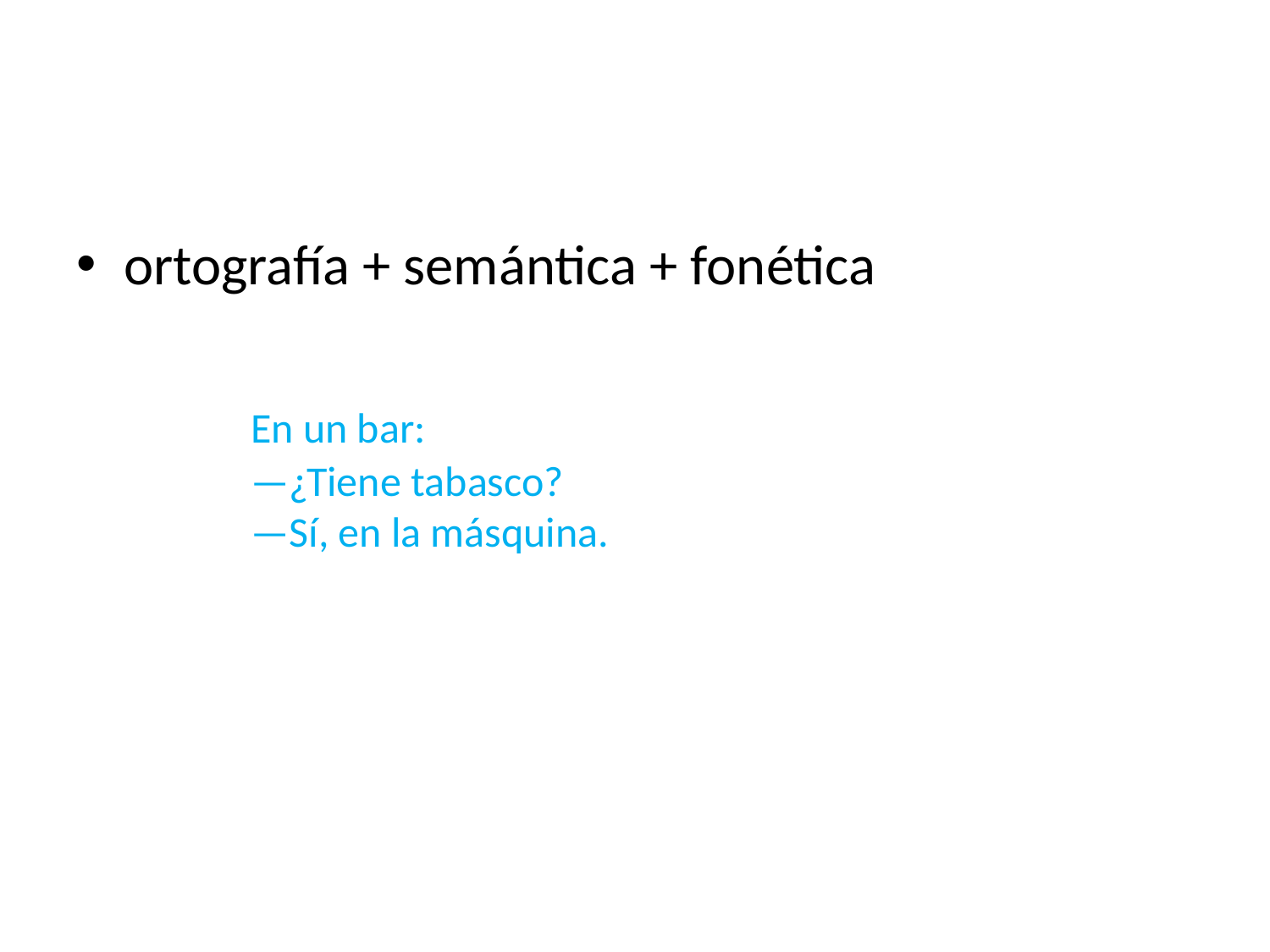

#
ortografía + semántica + fonética

		En un bar:
	—¿Tiene tabasco?
	—Sí, en la másquina.